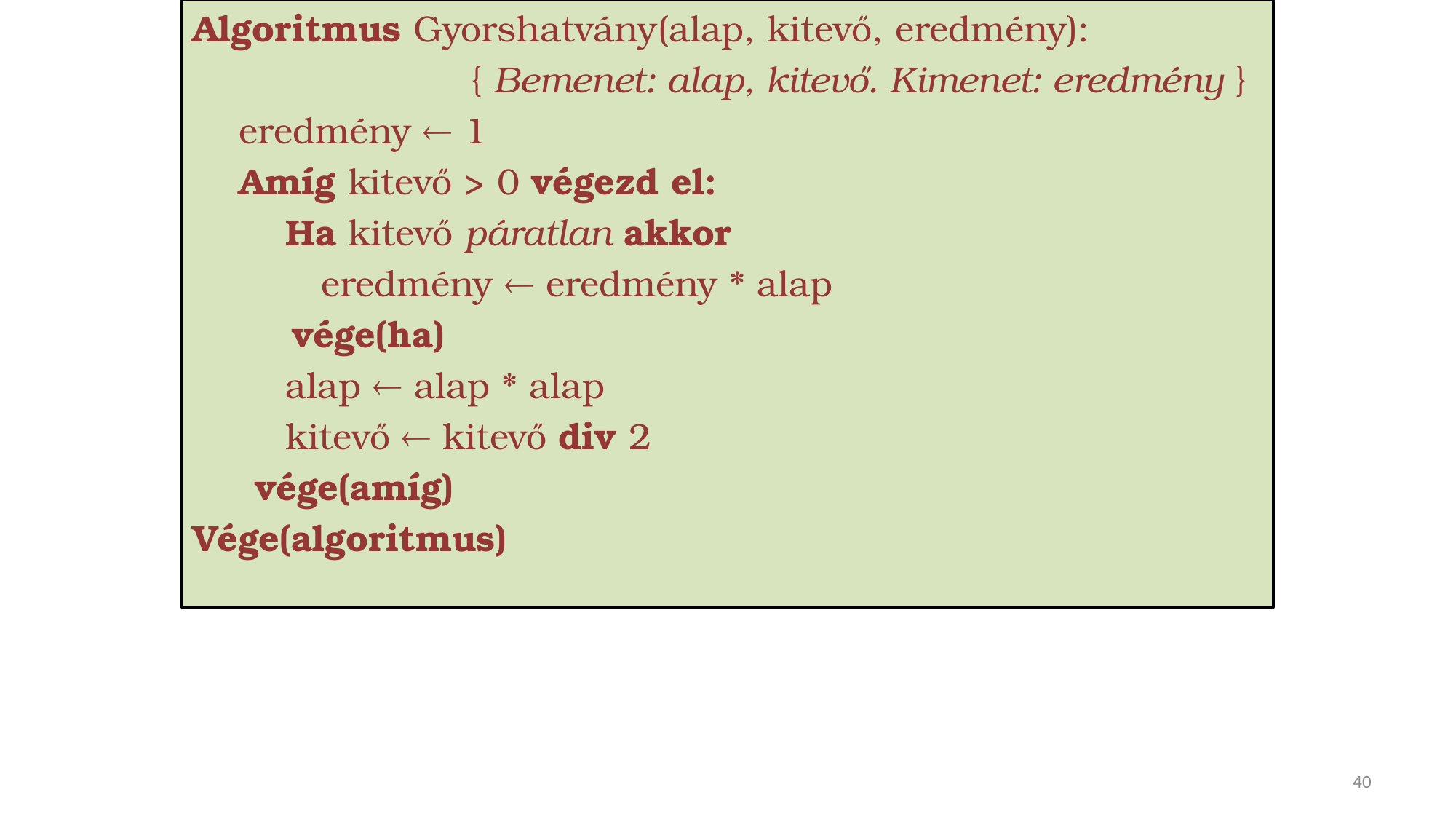

Algoritmus Gyorshatvány(alap, kitevő, eredmény):
                        { Bemenet: alap, kitevő. Kimenet: eredmény }
    eredmény ← 1
    Amíg kitevő > 0 végezd el:
        Ha kitevő páratlan akkor
           eredmény ← eredmény * alap
        vége(ha)
        alap ← alap * alap
        kitevő ← kitevő div 2
     vége(amíg)
Vége(algoritmus)

40